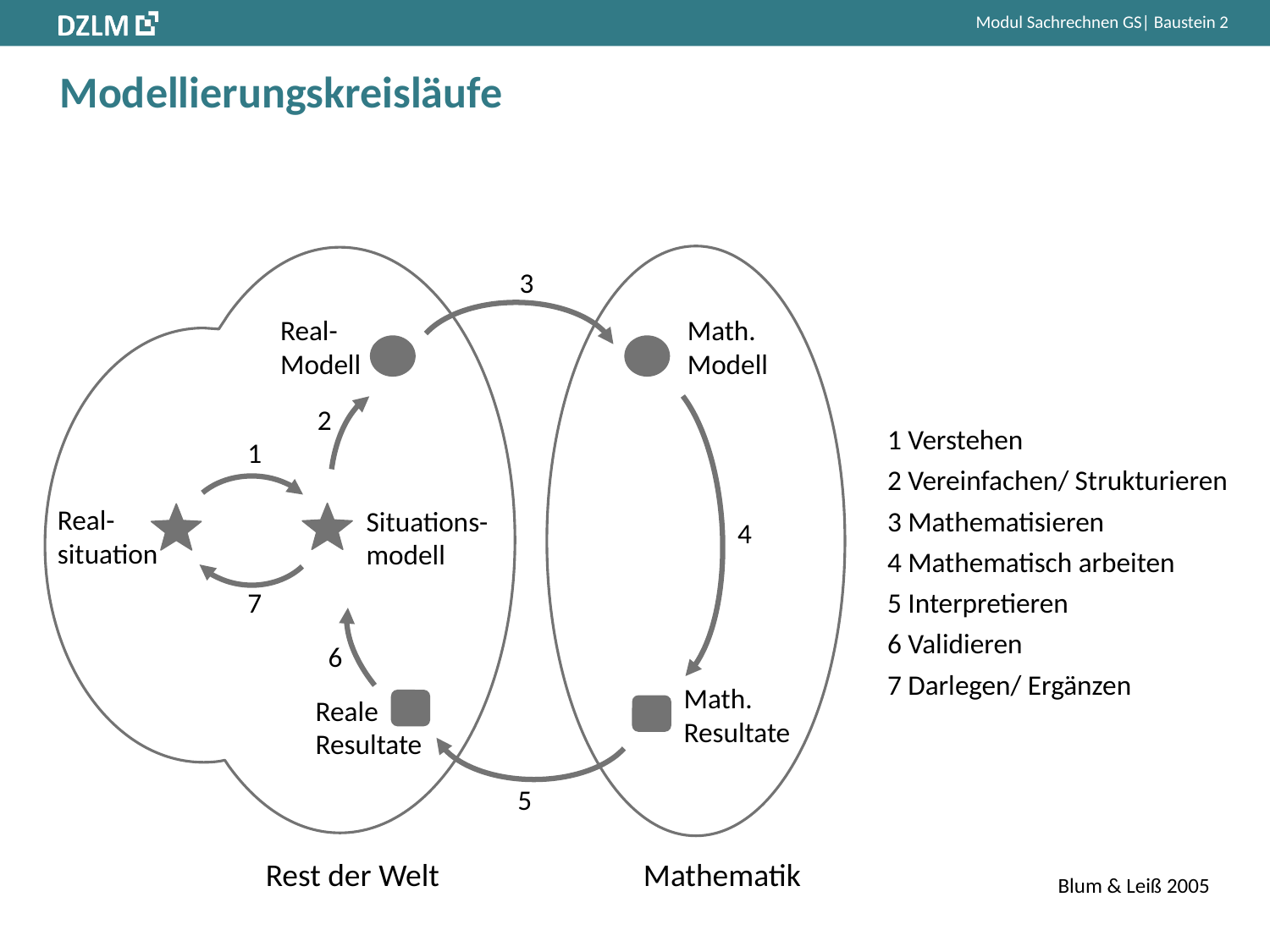

Modellierungskreisläufe

3
Real-
Modell
Math. Modell

2
1 Verstehen
2 Vereinfachen/ Strukturieren
3 Mathematisieren
4 Mathematisch arbeiten
5 Interpretieren
6 Validieren
7 Darlegen/ Ergänzen

1

Real-
situation
Situations-modell

4

7

6
Math. Resultate
Reale Resultate

5
Rest der Welt
Mathematik
Blum & Leiß 2005